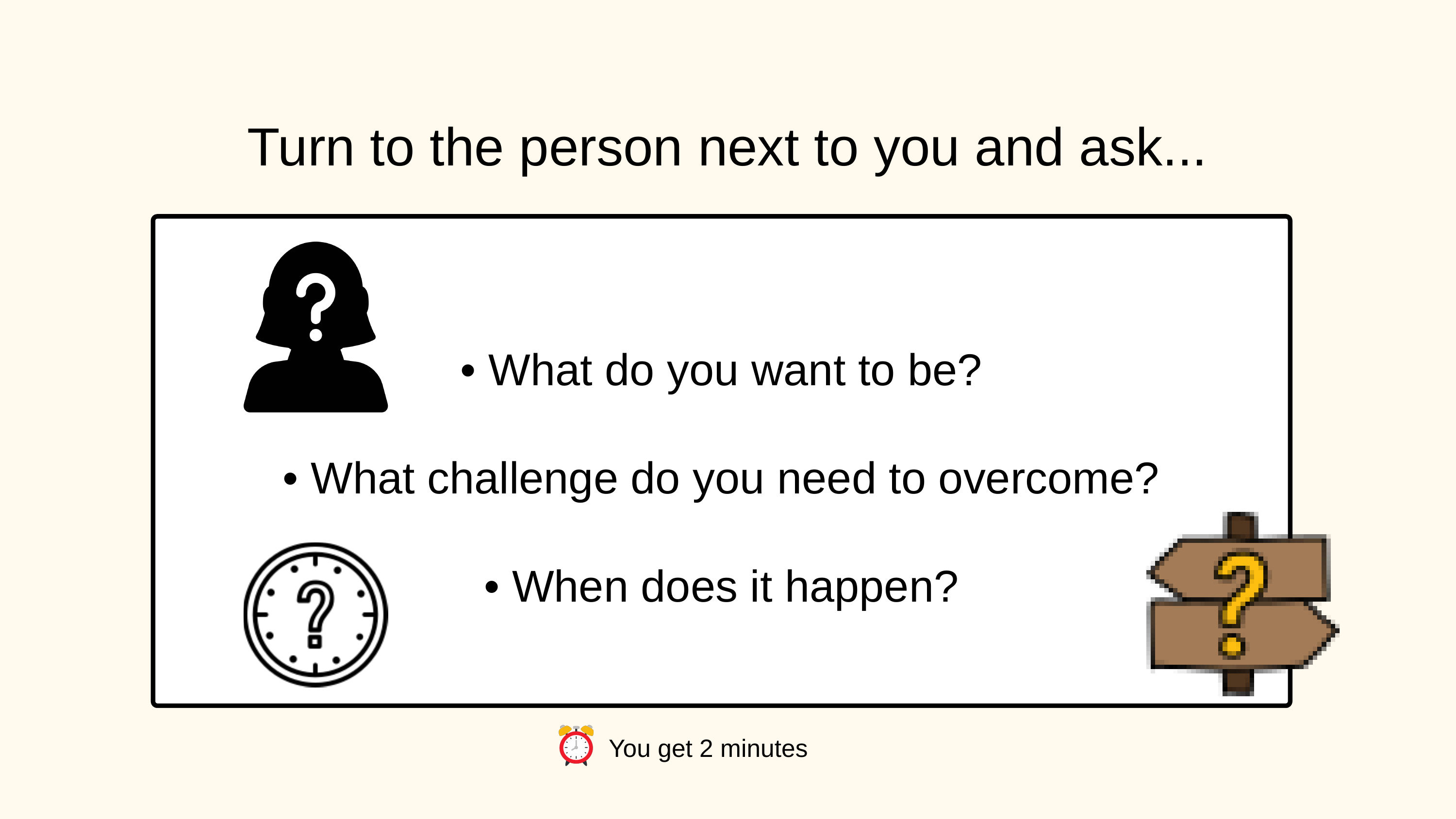

Turn to the person next to you and ask...

• What do you want to be?
• What challenge do you need to overcome?
• When does it happen?

You get 2 minutes